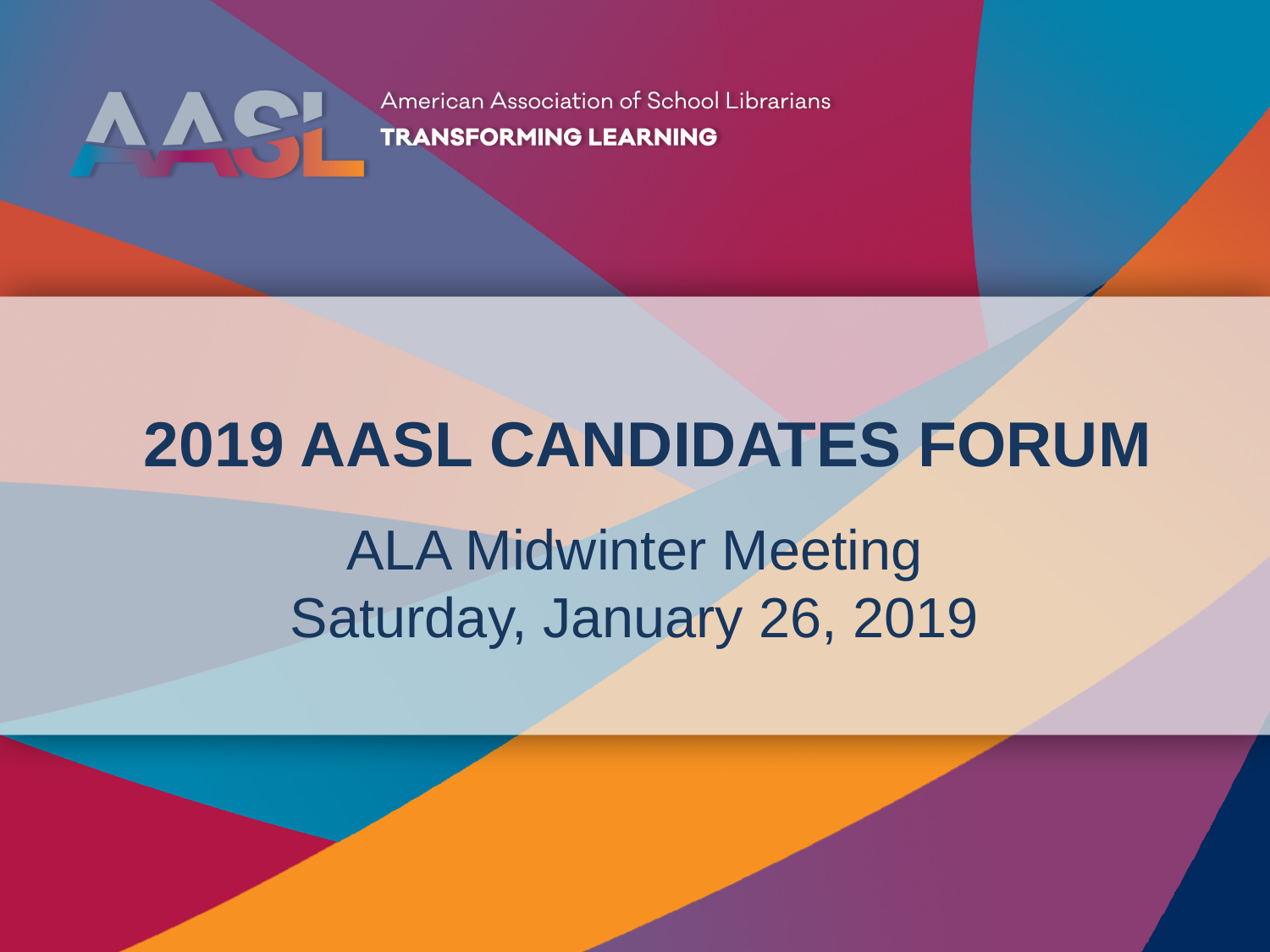

# 2019 AASL Candidates Forum
ALA Midwinter Meeting
Saturday, January 26, 2019